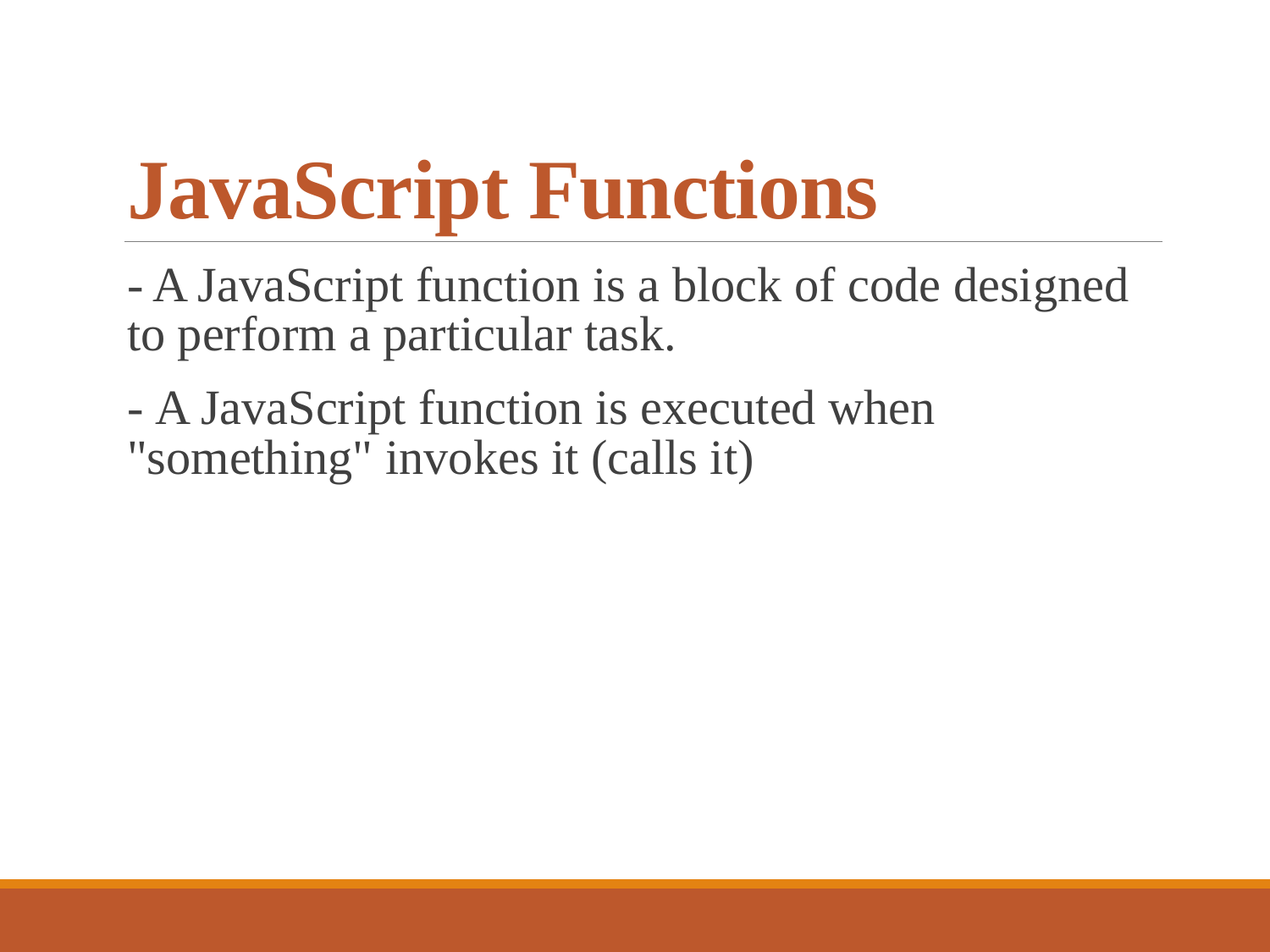

# JavaScript Functions
- A JavaScript function is a block of code designed to perform a particular task.
- A JavaScript function is executed when "something" invokes it (calls it)